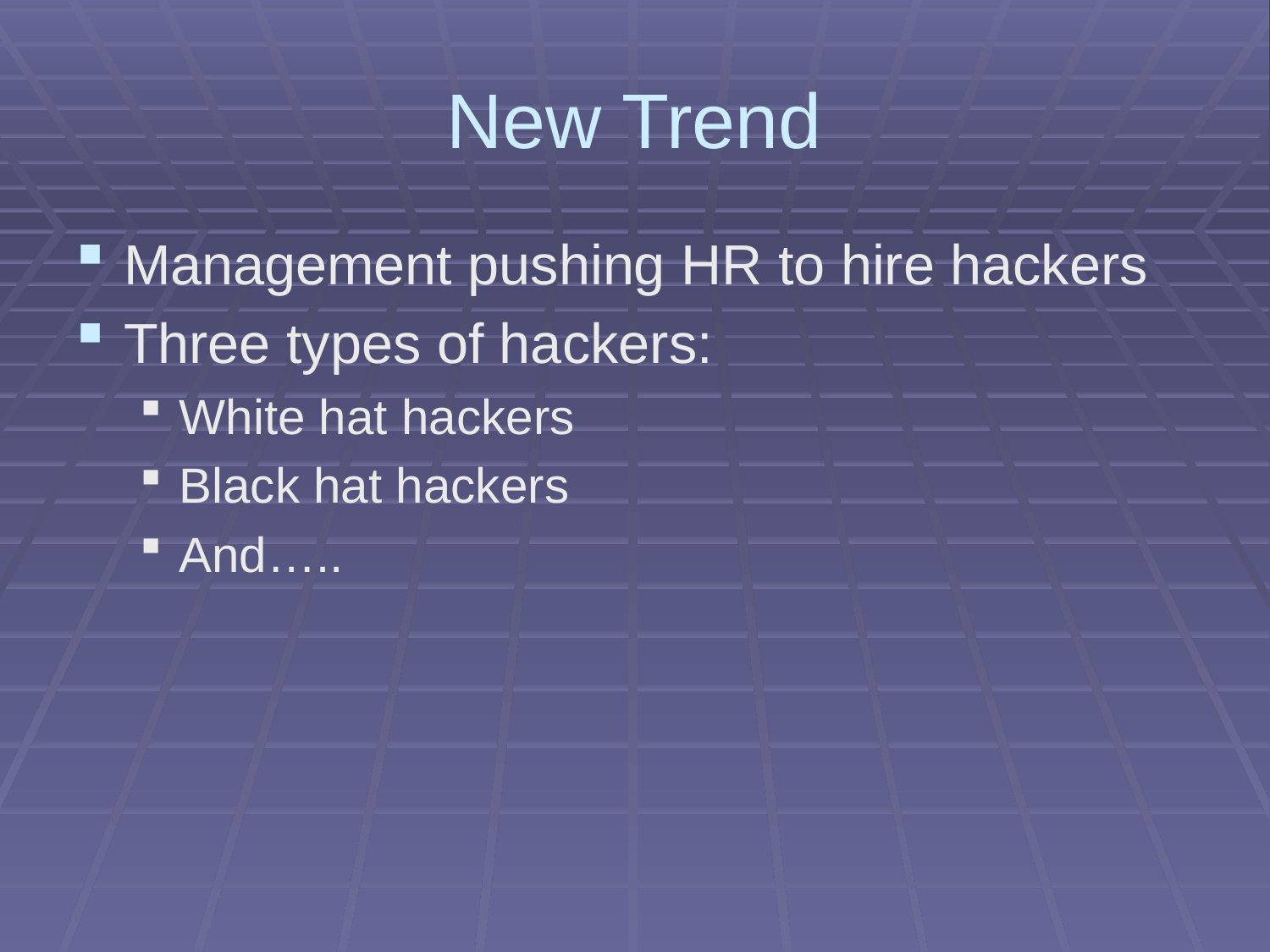

# New Trend
Management pushing HR to hire hackers
Three types of hackers:
White hat hackers
Black hat hackers
And…..